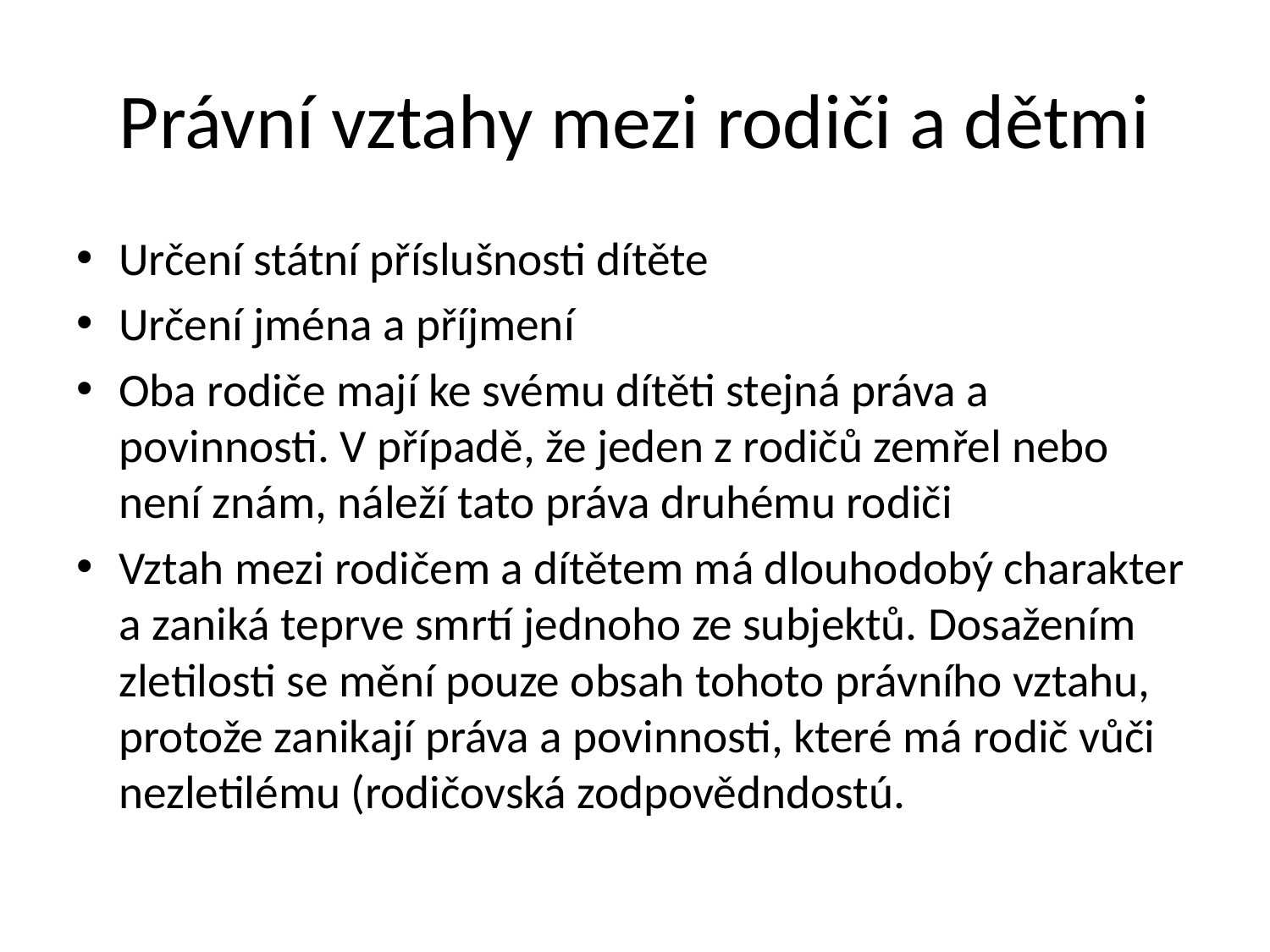

# Právní vztahy mezi rodiči a dětmi
Určení státní příslušnosti dítěte
Určení jména a příjmení
Oba rodiče mají ke svému dítěti stejná práva a povinnosti. V případě, že jeden z rodičů zemřel nebo není znám, náleží tato práva druhému rodiči
Vztah mezi rodičem a dítětem má dlouhodobý charakter a zaniká teprve smrtí jednoho ze subjektů. Dosažením zletilosti se mění pouze obsah tohoto právního vztahu, protože zanikají práva a povinnosti, které má rodič vůči nezletilému (rodičovská zodpovědndostú.